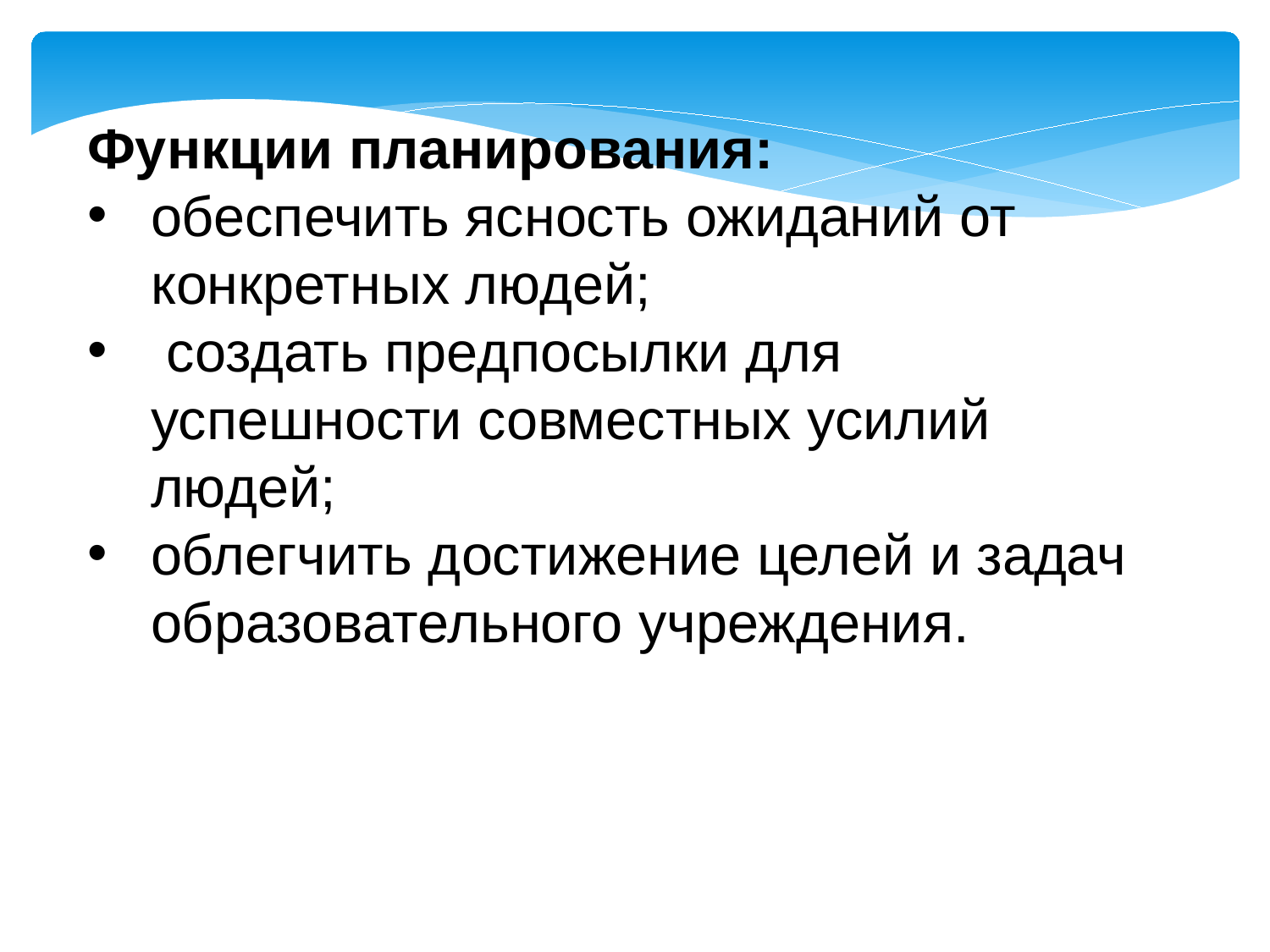

Функции планирования:
обеспечить ясность ожиданий от конкретных людей;
 создать предпосылки для успешности совместных усилий людей;
облегчить достижение целей и задач образовательного учреждения.